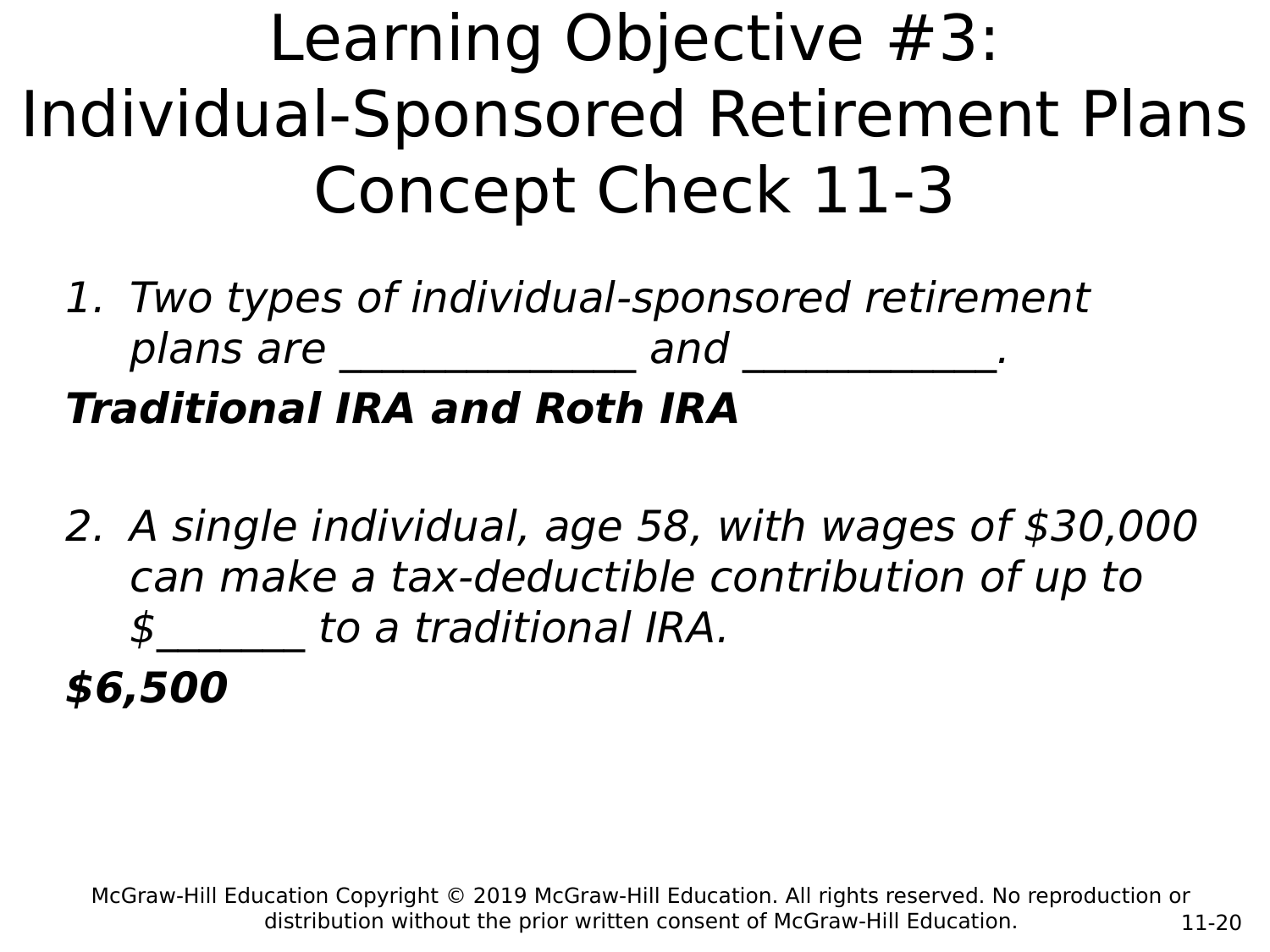

# Learning Objective #3: Individual-Sponsored Retirement Plans Concept Check 11-3
Two types of individual-sponsored retirement plans are ______________ and ____________.
Traditional IRA and Roth IRA

A single individual, age 58, with wages of $30,000 can make a tax-deductible contribution of up to $_______ to a traditional IRA.
$6,500
McGraw-Hill Education Copyright © 2019 McGraw-Hill Education. All rights reserved. No reproduction or distribution without the prior written consent of McGraw-Hill Education.
11-20